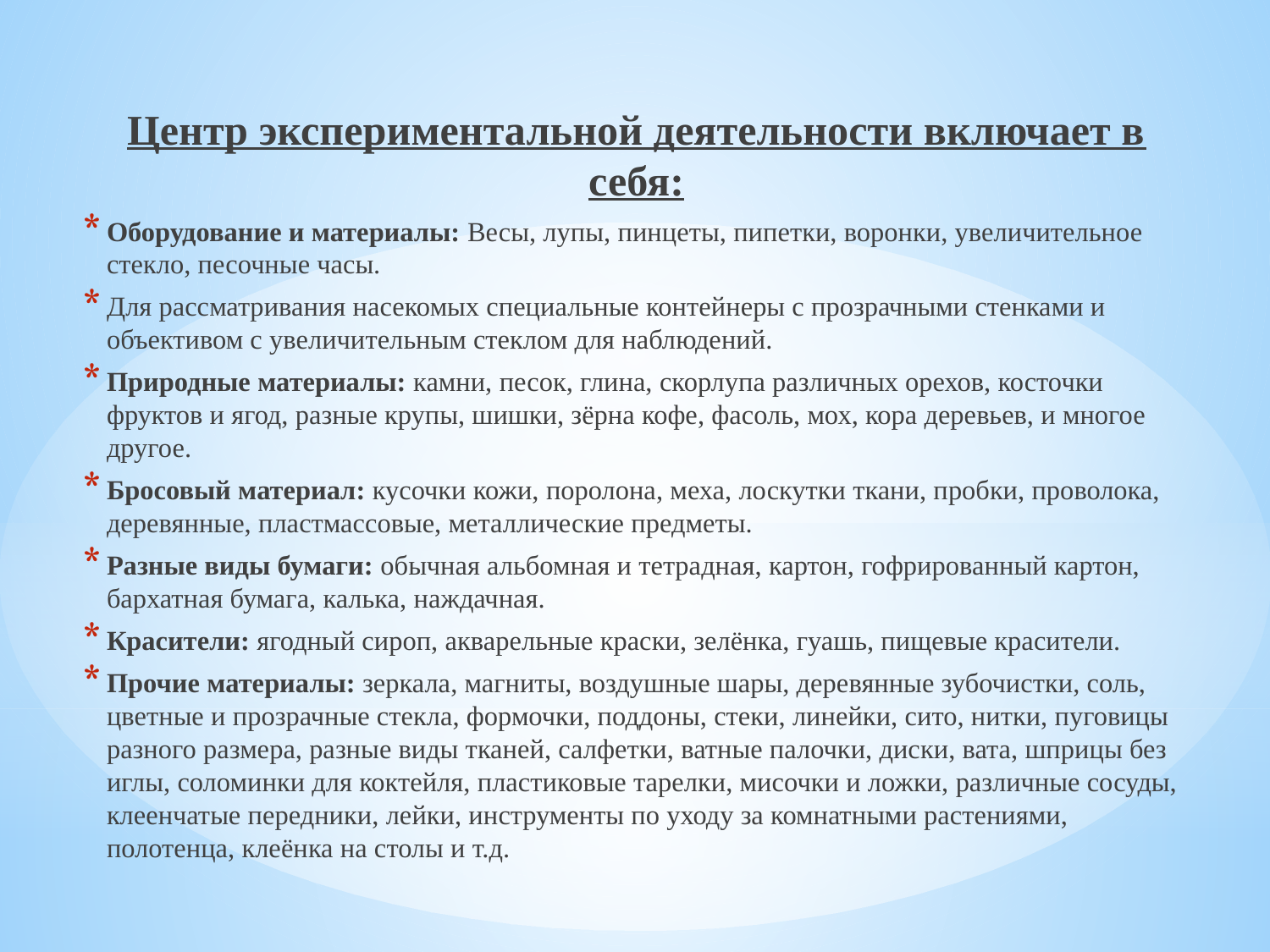

Центр экспериментальной деятельности включает в себя:
Оборудование и материалы: Весы, лупы, пинцеты, пипетки, воронки, увеличительное стекло, песочные часы.
Для рассматривания насекомых специальные контейнеры с прозрачными стенками и объективом с увеличительным стеклом для наблюдений.
Природные материалы: камни, песок, глина, скорлупа различных орехов, косточки фруктов и ягод, разные крупы, шишки, зёрна кофе, фасоль, мох, кора деревьев, и многое другое.
Бросовый материал: кусочки кожи, поролона, меха, лоскутки ткани, пробки, проволока, деревянные, пластмассовые, металлические предметы.
Разные виды бумаги: обычная альбомная и тетрадная, картон, гофрированный картон, бархатная бумага, калька, наждачная.
Красители: ягодный сироп, акварельные краски, зелёнка, гуашь, пищевые красители.
Прочие материалы: зеркала, магниты, воздушные шары, деревянные зубочистки, соль, цветные и прозрачные стекла, формочки, поддоны, стеки, линейки, сито, нитки, пуговицы разного размера, разные виды тканей, салфетки, ватные палочки, диски, вата, шприцы без иглы, соломинки для коктейля, пластиковые тарелки, мисочки и ложки, различные сосуды, клеенчатые передники, лейки, инструменты по уходу за комнатными растениями, полотенца, клеёнка на столы и т.д.